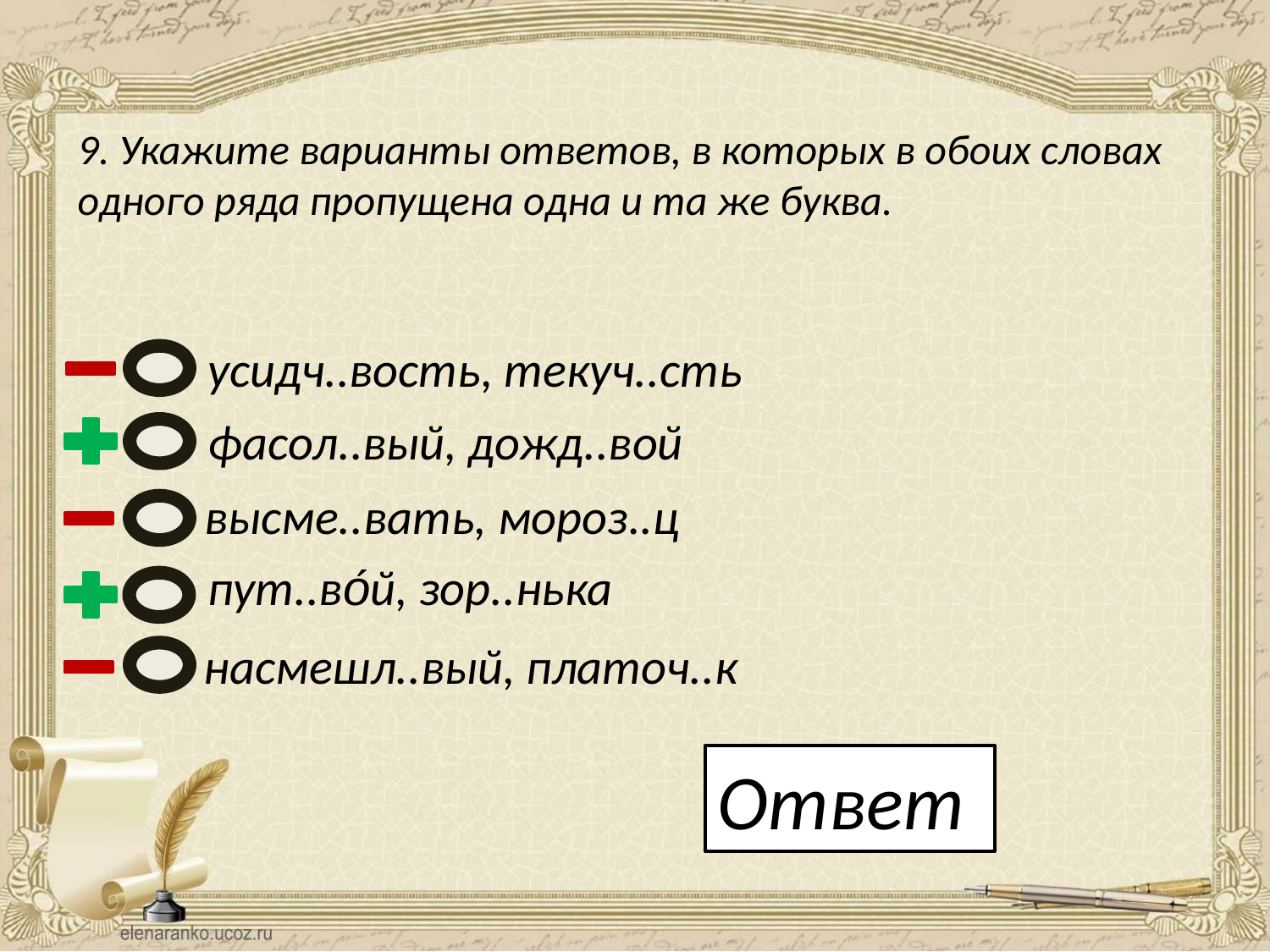

9. Укажите варианты ответов, в которых в обоих словах одного ряда пропущена одна и та же буква.
усидч..вость, текуч..сть

фасол..вый, дожд..вой

высме..вать, мороз..ц

пут..во́й, зор..нька

насмешл..вый, платоч..к

Ответ